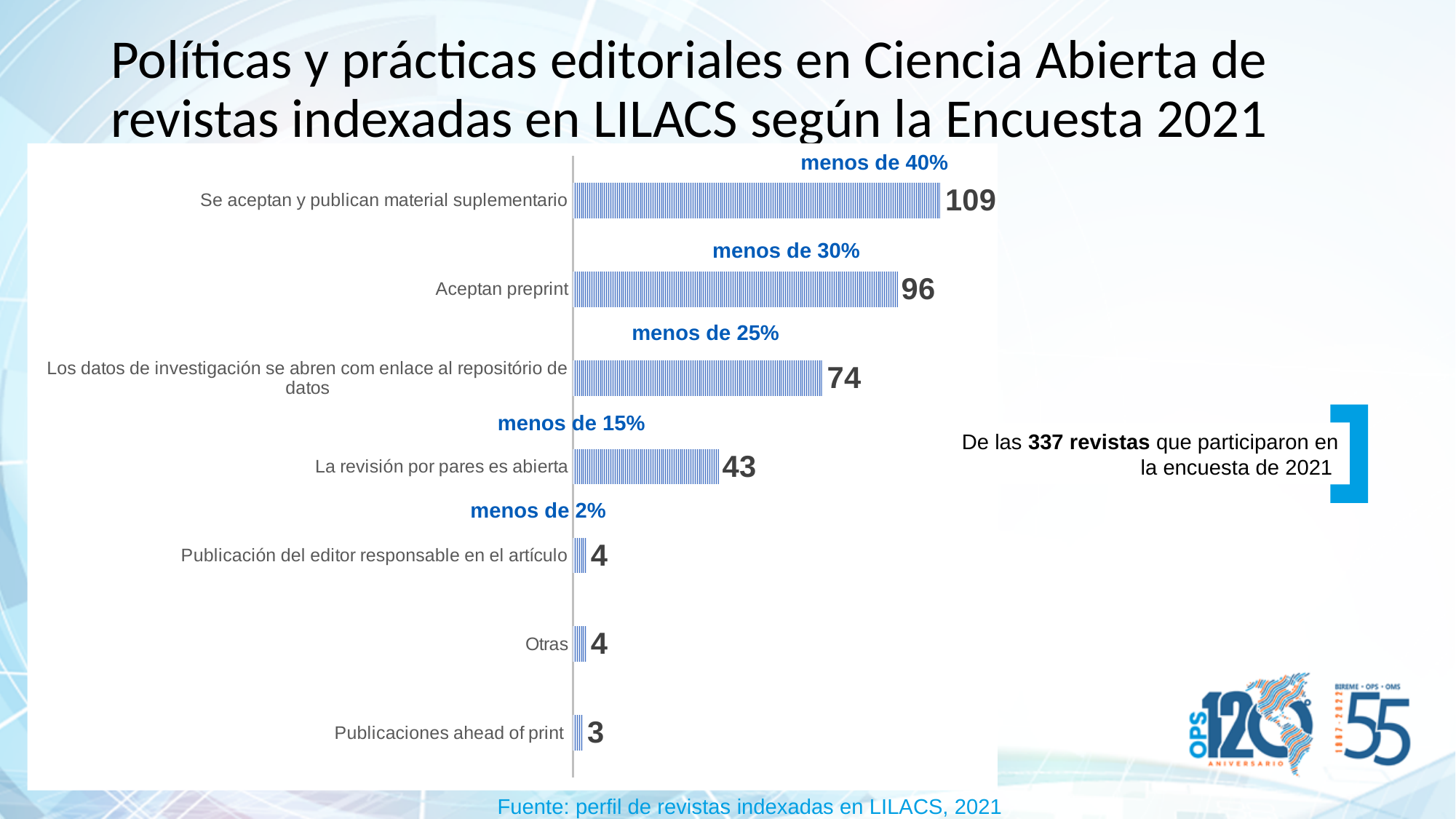

# Políticas y prácticas editoriales en Ciencia Abierta de revistas indexadas en LILACS según la Encuesta 2021

### Chart

| Category | Coluna1 |
|---|---|
| Publicaciones ahead of print  | 3.0 |
| Otras | 4.0 |
| Publicación del editor responsable en el artículo | 4.0 |
| La revisión por pares es abierta | 43.0 |
| Los datos de investigación se abren com enlace al repositório de datos | 74.0 |
| Aceptan preprint | 96.0 |
| Se aceptan y publican material suplementario | 109.0 |
menos de 40%
menos de 30%
menos de 25%
menos de 15%

De las 337 revistas que participaron en la encuesta de 2021
menos de 2%
Fuente: perfil de revistas indexadas en LILACS, 2021